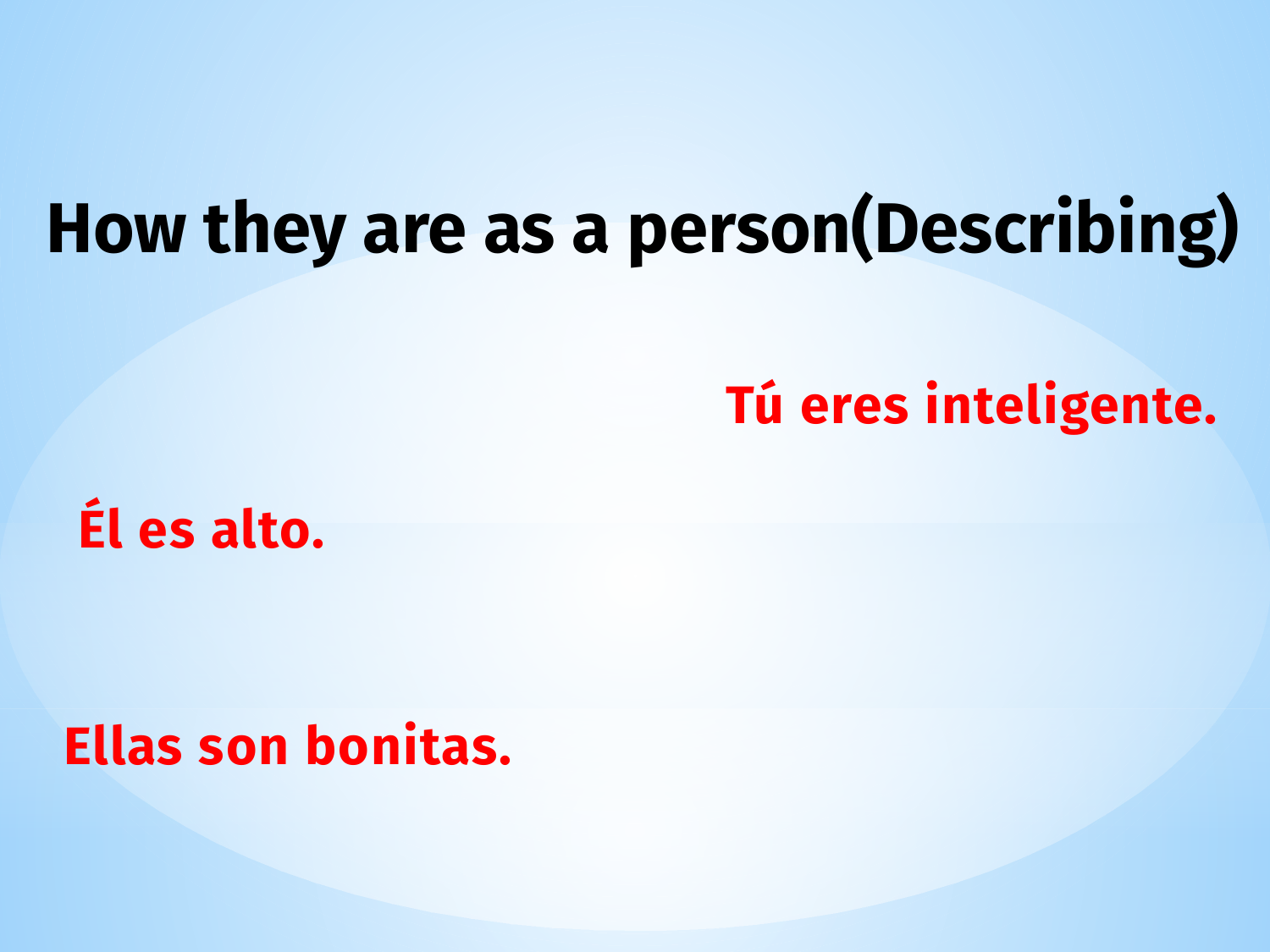

How they are as a person(Describing)
Tú eres inteligente.
Él es alto.
Ellas son bonitas.